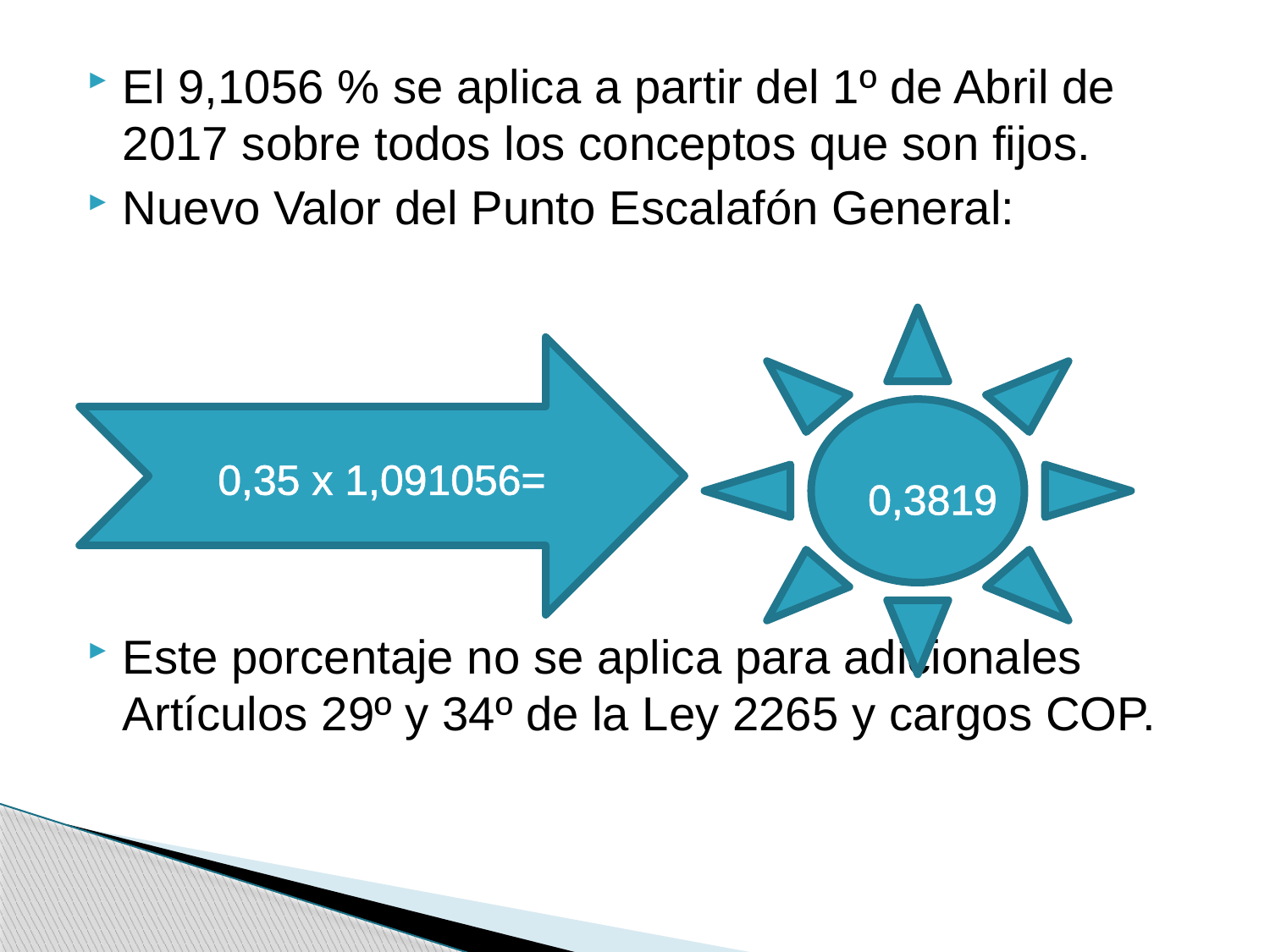

El 9,1056 % se aplica a partir del 1º de Abril de 2017 sobre todos los conceptos que son fijos.
Nuevo Valor del Punto Escalafón General:

Este porcentaje no se aplica para adicionales Artículos 29º y 34º de la Ley 2265 y cargos COP.

0,35 x 1,091056=
0,3819